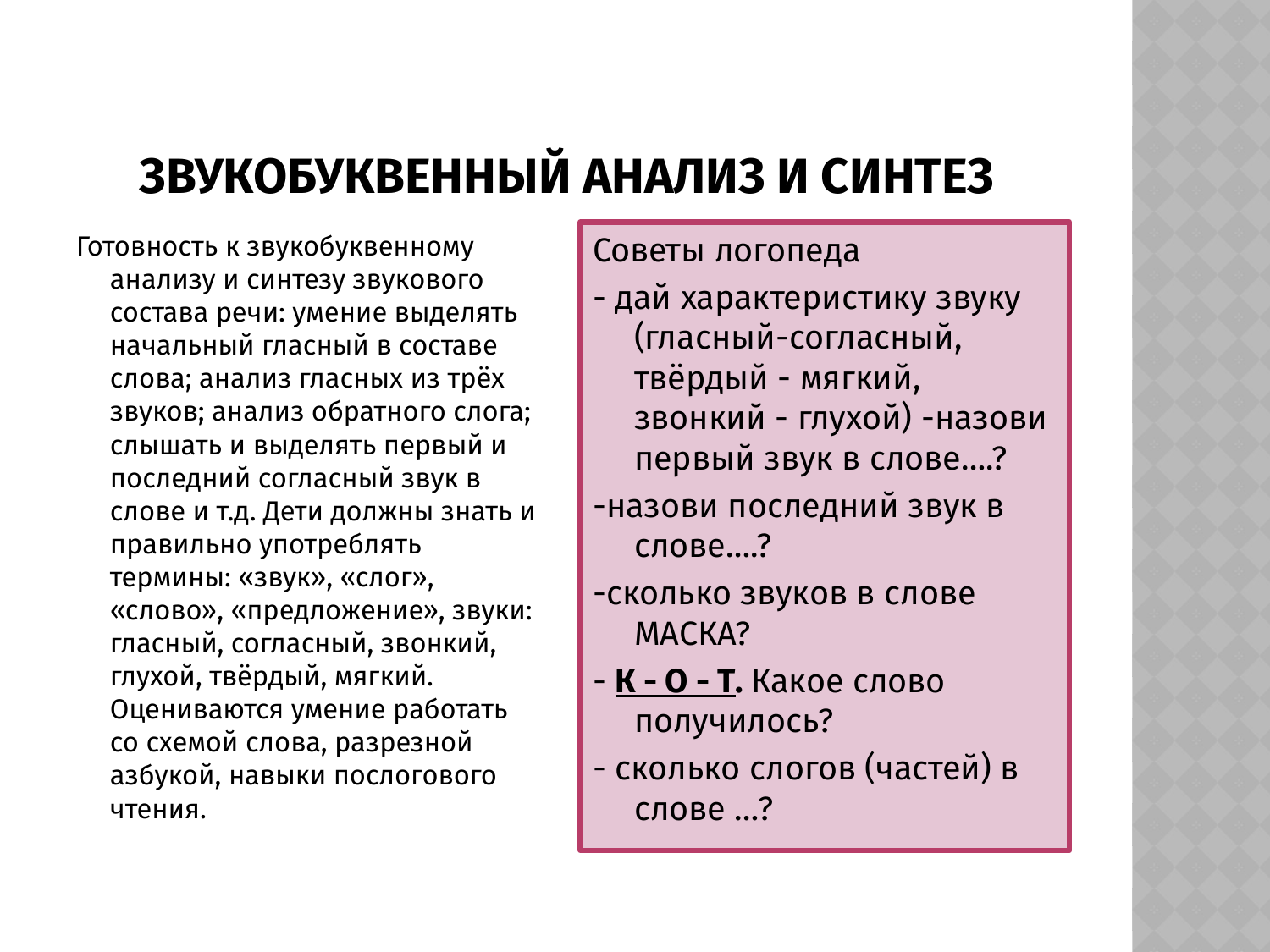

# звукобуквенный анализ и синтез
Готовность к звукобуквенному анализу и синтезу звукового состава речи: умение выделять начальный гласный в составе слова; анализ гласных из трёх звуков; анализ обратного слога; слышать и выделять первый и последний согласный звук в слове и т.д. Дети должны знать и правильно употреблять термины: «звук», «слог», «слово», «предложение», звуки: гласный, согласный, звонкий, глухой, твёрдый, мягкий. Оцениваются умение работать со схемой слова, разрезной азбукой, навыки послогового чтения.
Советы логопеда
- дай характеристику звуку (гласный-согласный, твёрдый - мягкий, звонкий - глухой) -назови первый звук в слове….?
-назови последний звук в слове….?
-сколько звуков в слове МАСКА?
- К - О - Т. Какое слово получилось?
- сколько слогов (частей) в слове …?